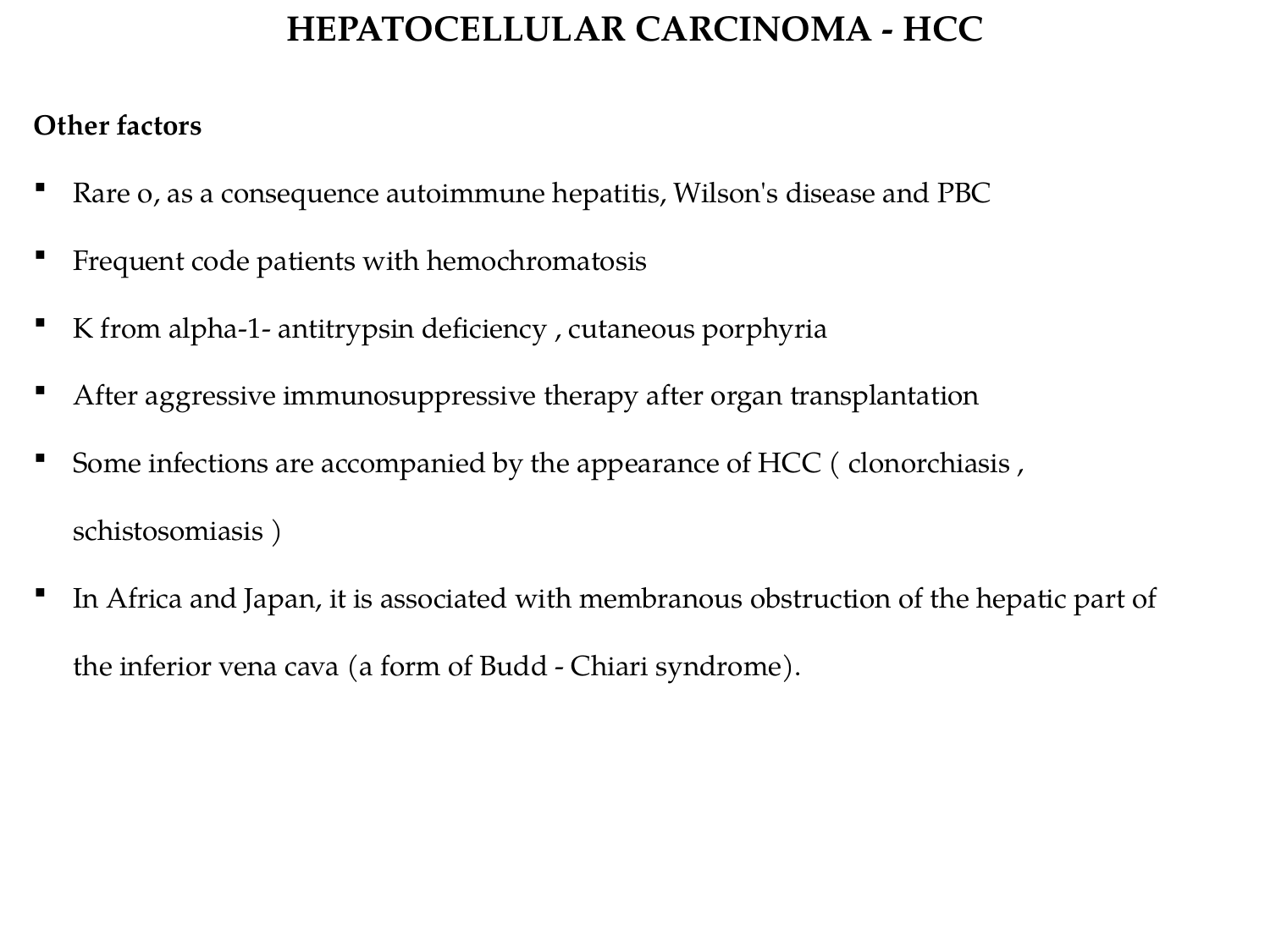

HEPATOCELLULAR CARCINOMA - HCC
Other factors
Rare o, as a consequence autoimmune hepatitis, Wilson's disease and PBC
Frequent code patients with hemochromatosis
K from alpha-1- antitrypsin deficiency , cutaneous porphyria
After aggressive immunosuppressive therapy after organ transplantation
Some infections are accompanied by the appearance of HCC ( clonorchiasis , schistosomiasis )
In Africa and Japan, it is associated with membranous obstruction of the hepatic part of the inferior vena cava (a form of Budd - Chiari syndrome).